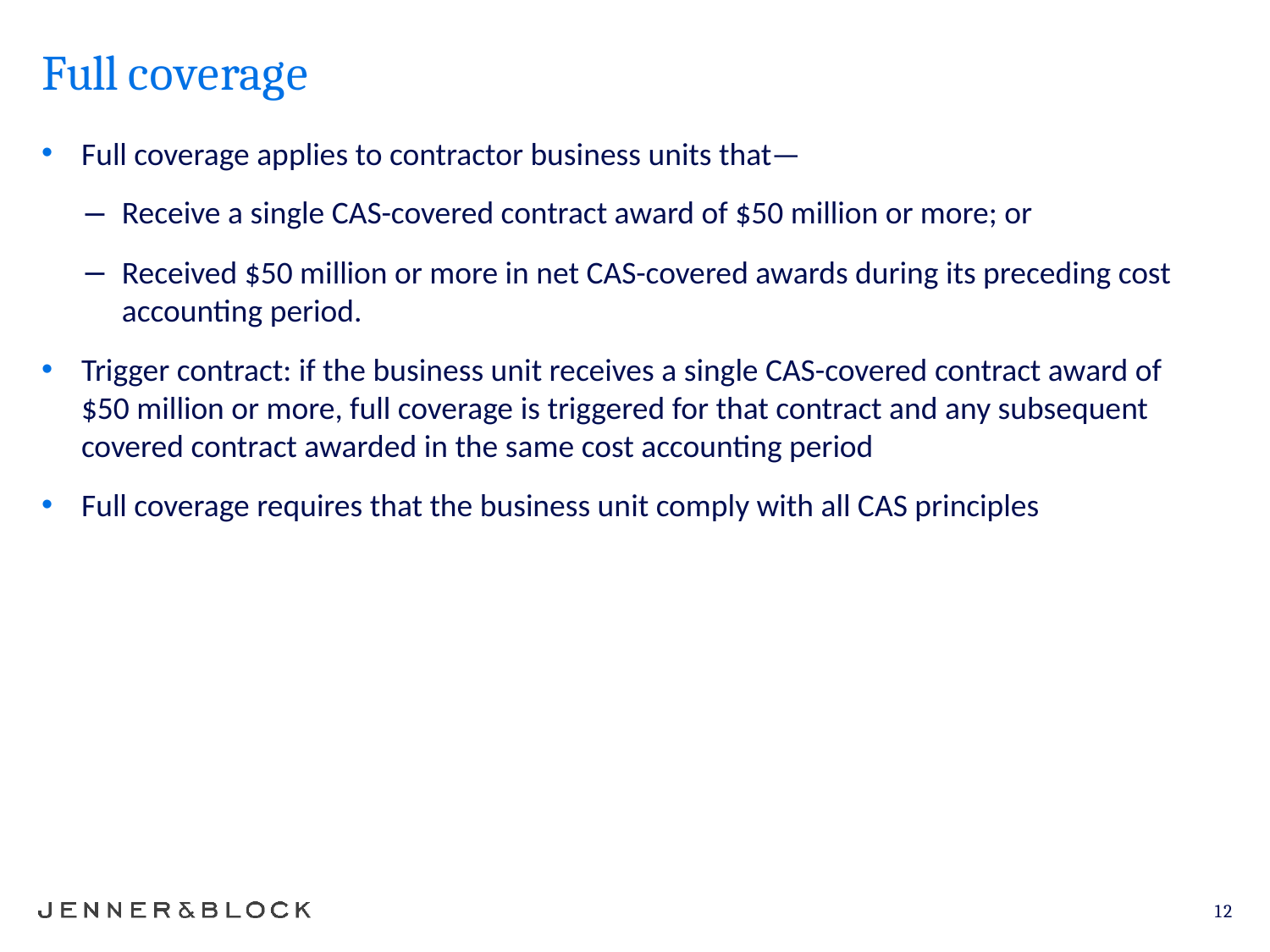

# Full coverage
Full coverage applies to contractor business units that—
Receive a single CAS-covered contract award of $50 million or more; or
Received $50 million or more in net CAS-covered awards during its preceding cost accounting period.
Trigger contract: if the business unit receives a single CAS-covered contract award of $50 million or more, full coverage is triggered for that contract and any subsequent covered contract awarded in the same cost accounting period
Full coverage requires that the business unit comply with all CAS principles